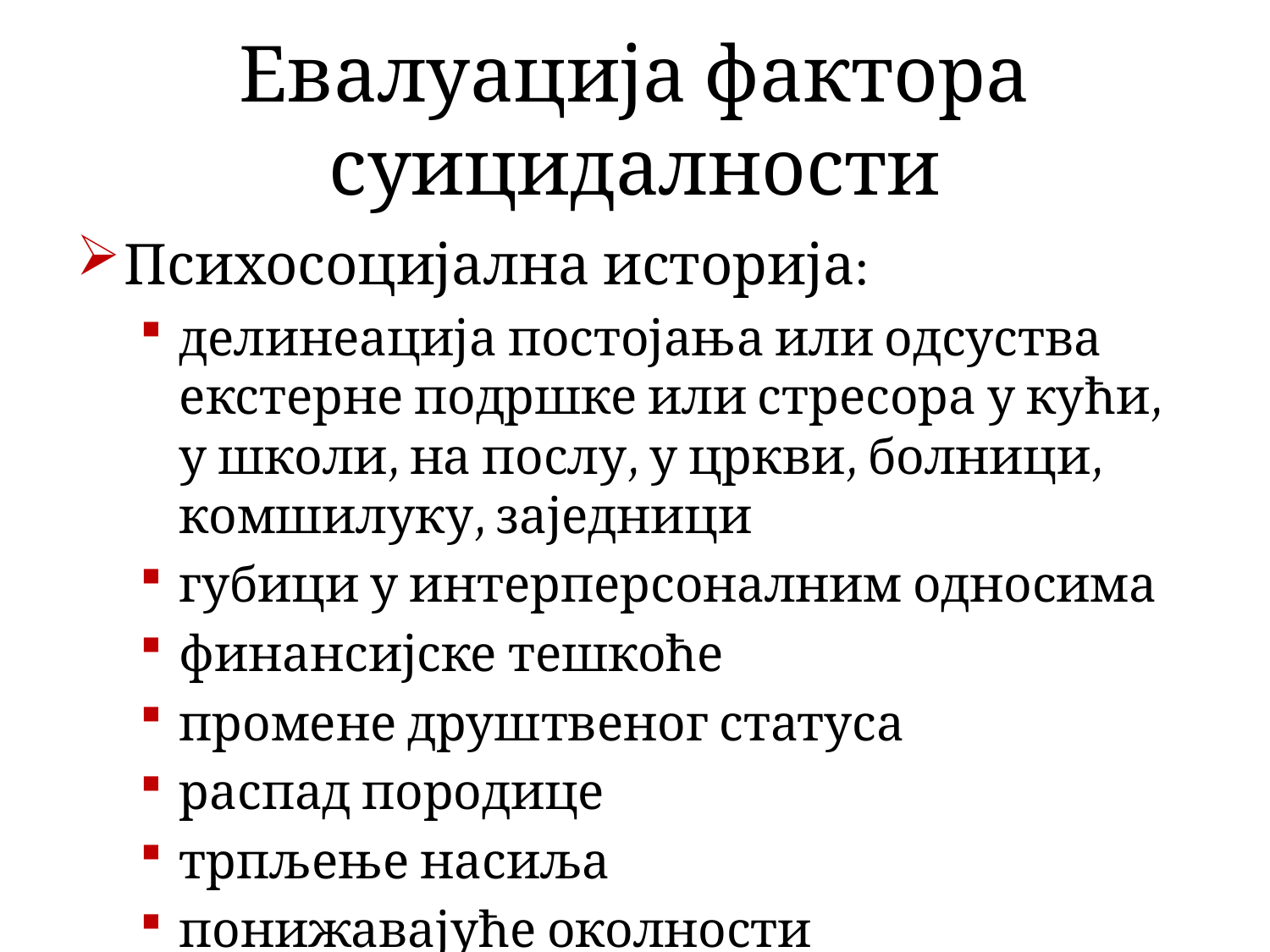

# Евалуација фактора суицидалности
Психосоцијална историја:
делинеација постојања или одсуства екстерне подршке или стресора у кући, у школи, на послу, у цркви, болници, комшилуку, заједници
губици у интерперсоналним односима
финансијске тешкоће
промене друштвеног статуса
распад породице
трпљење насиља
понижавајуће околности